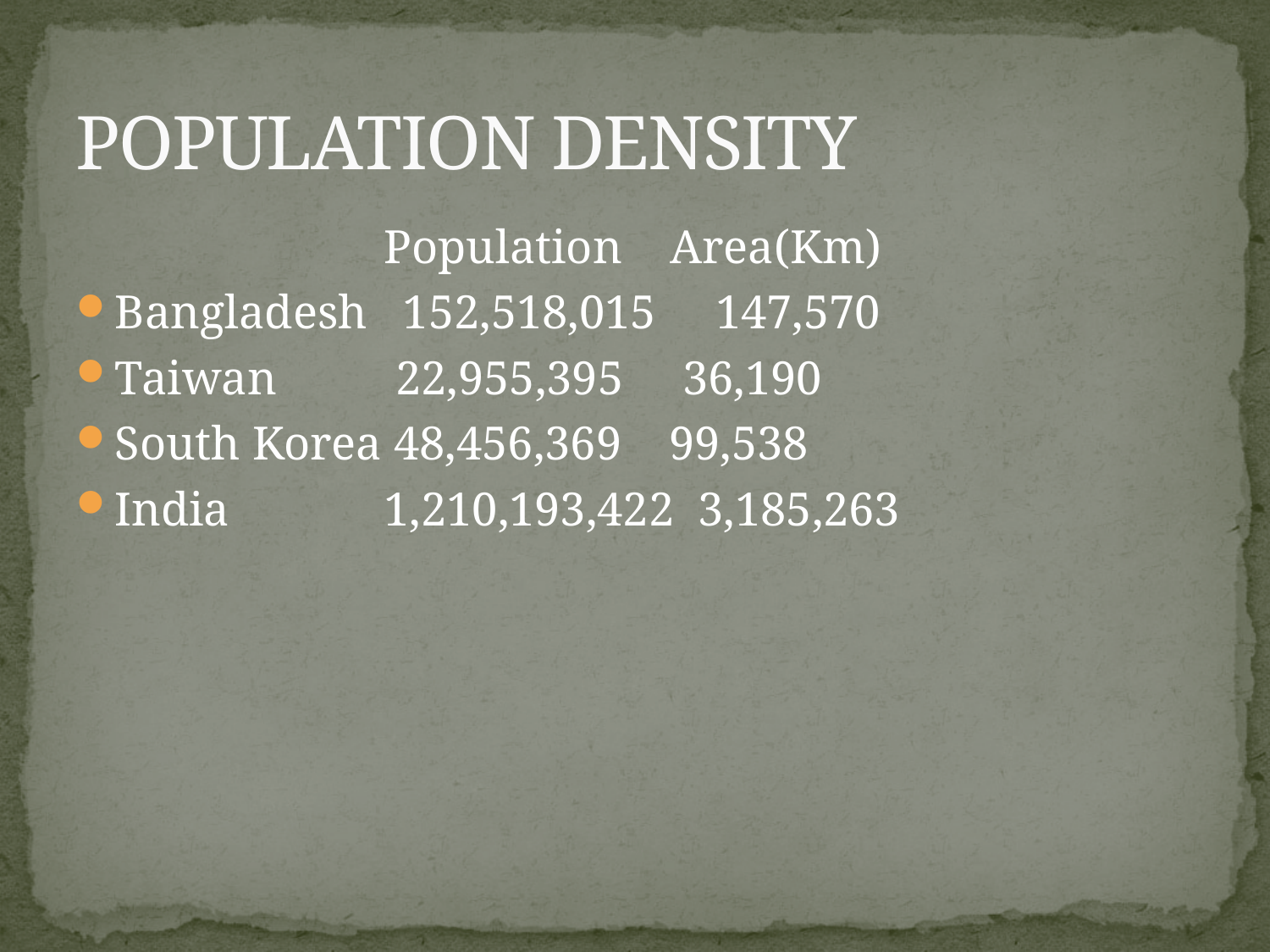

# POPULATION DENSITY
                          Population    Area(Km)
Bangladesh   152,518,015     147,570
Taiwan          22,955,395     36,190
South Korea 48,456,369    99,538
India             1,210,193,422  3,185,263